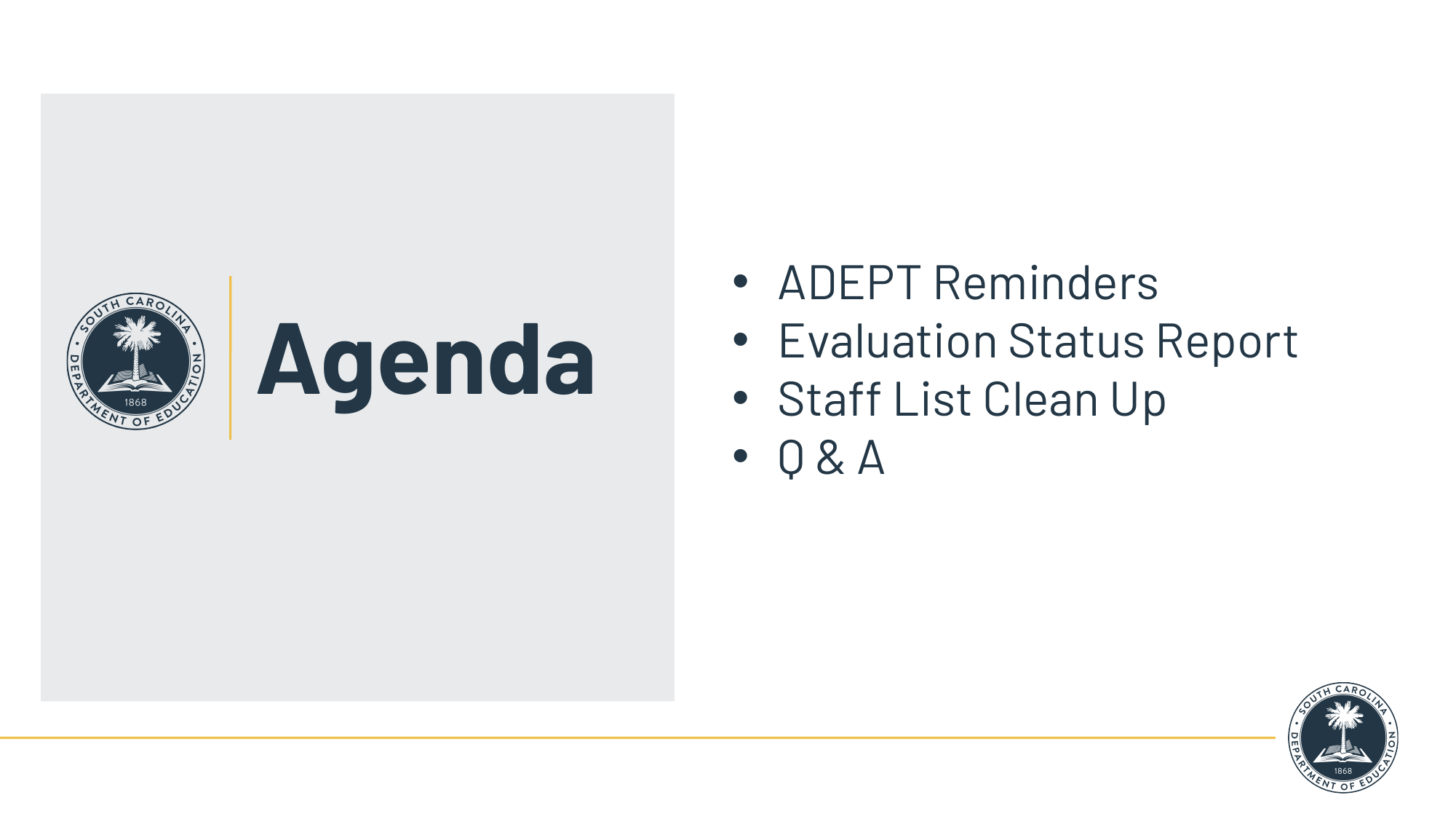

ADEPT Reminders
Evaluation Status Report
Staff List Clean Up
Q & A

Agenda